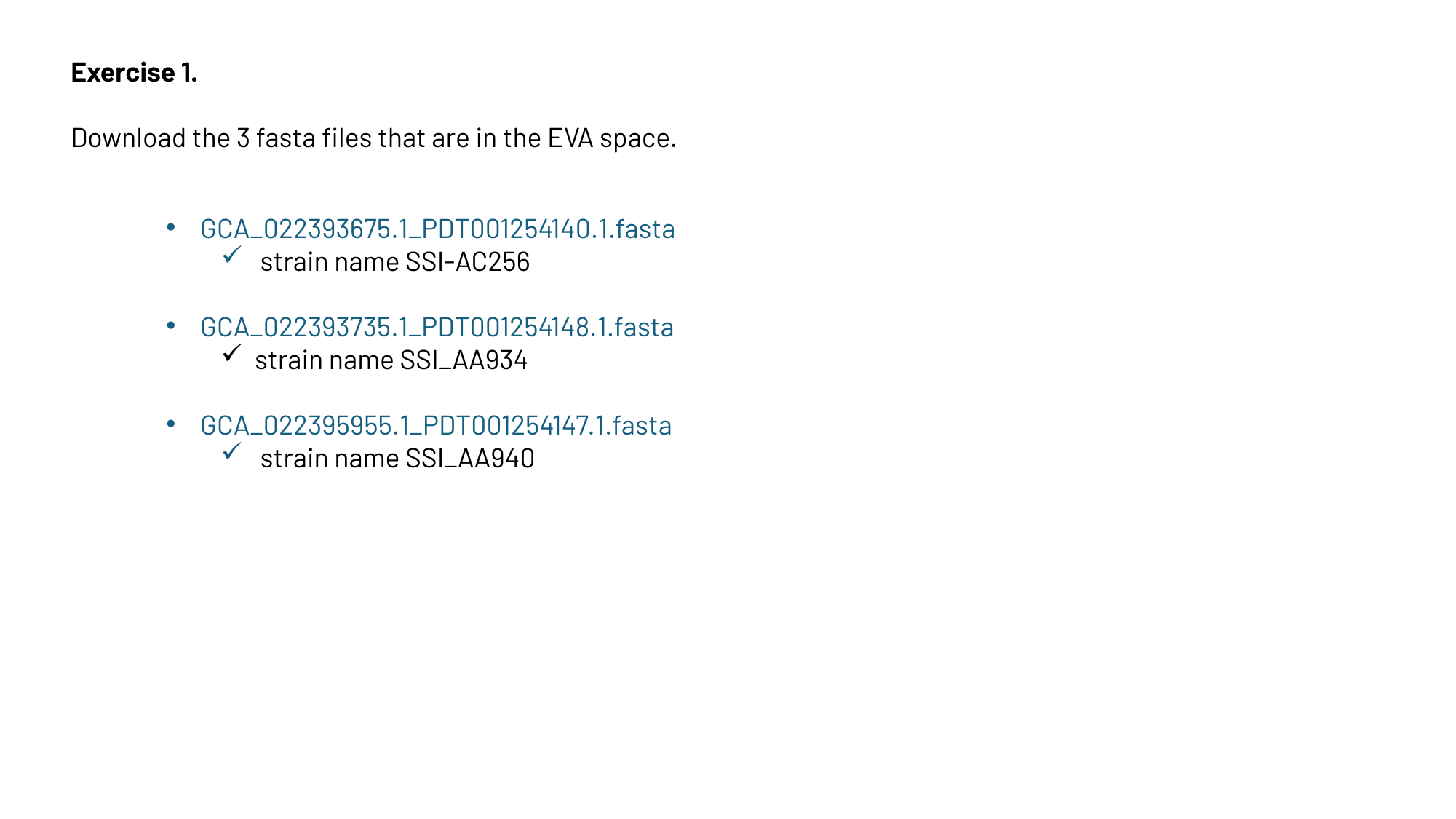

Exercise 1.

Download the 3 fasta files that are in the EVA space.
GCA_022393675.1_PDT001254140.1.fasta
 strain name SSI-AC256

GCA_022393735.1_PDT001254148.1.fasta
strain name SSI_AA934

GCA_022395955.1_PDT001254147.1.fasta
 strain name SSI_AA940